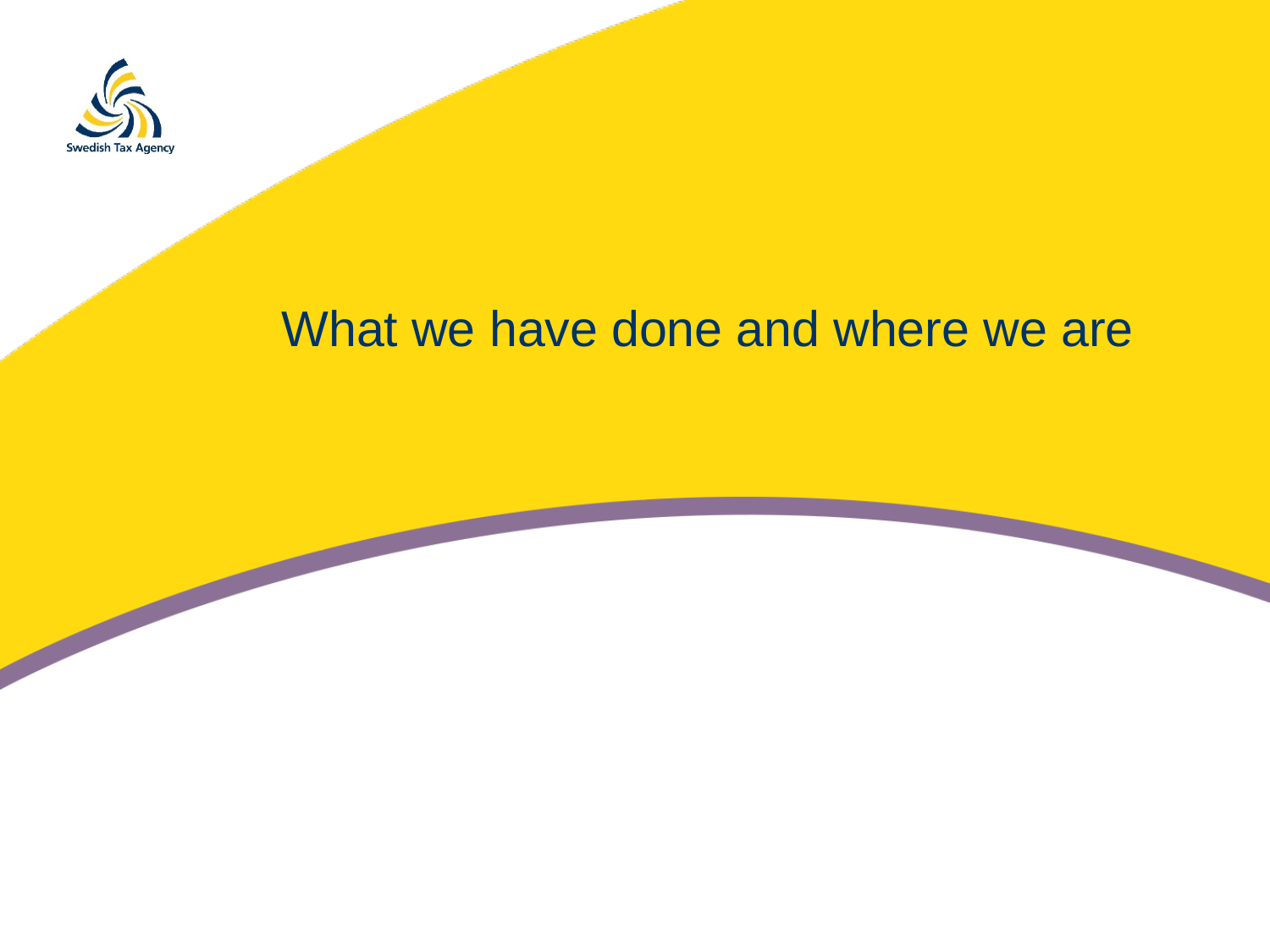

# What we have done and where we are